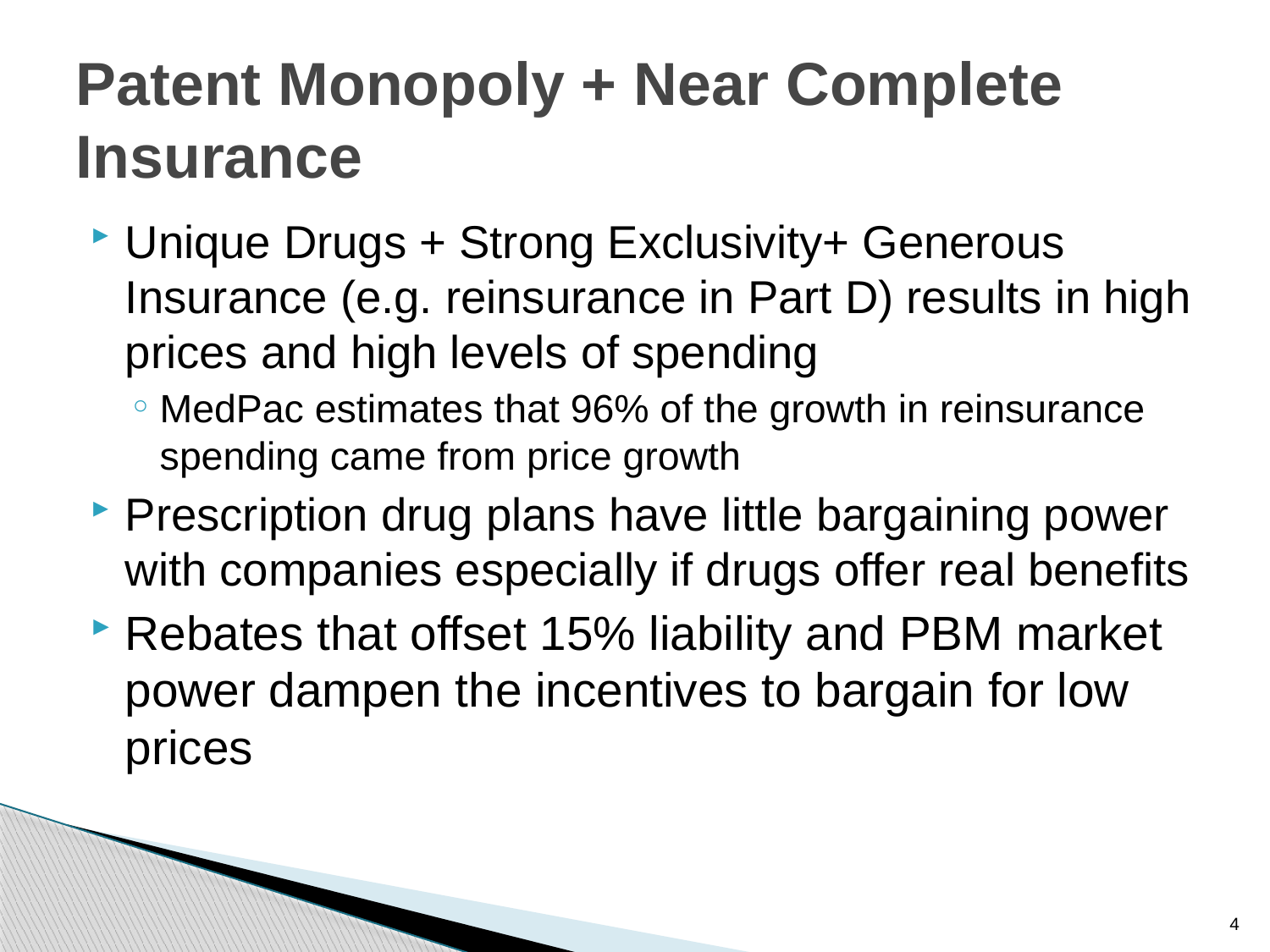

# Patent Monopoly + Near Complete Insurance
Unique Drugs + Strong Exclusivity+ Generous Insurance (e.g. reinsurance in Part D) results in high prices and high levels of spending
MedPac estimates that 96% of the growth in reinsurance spending came from price growth
Prescription drug plans have little bargaining power with companies especially if drugs offer real benefits
Rebates that offset 15% liability and PBM market power dampen the incentives to bargain for low prices

4